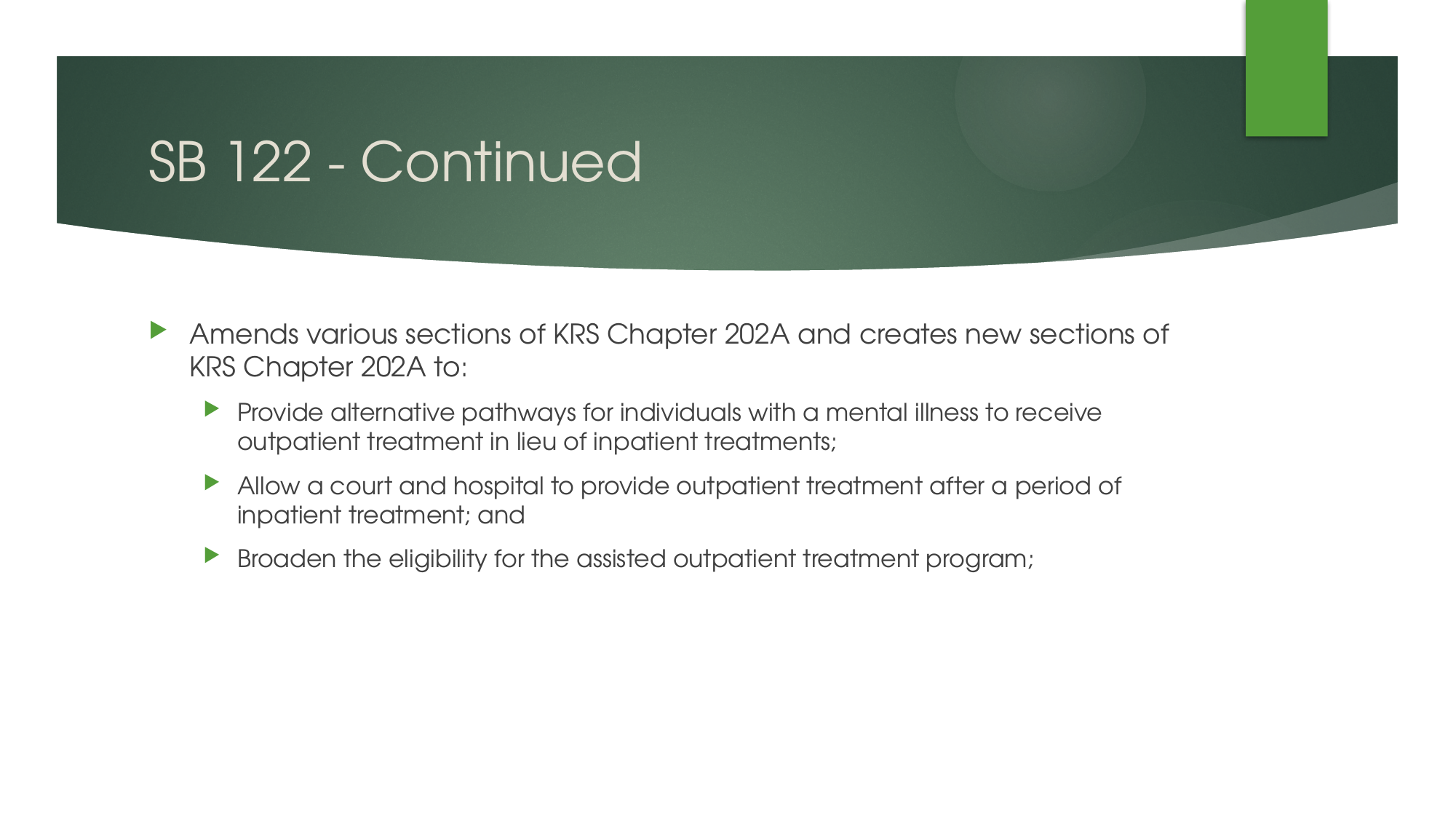

# SB 122 - Continued
Amends various sections of KRS Chapter 202A and creates new sections of KRS Chapter 202A to:
Provide alternative pathways for individuals with a mental illness to receive outpatient treatment in lieu of inpatient treatments;
Allow a court and hospital to provide outpatient treatment after a period of inpatient treatment; and
Broaden the eligibility for the assisted outpatient treatment program;